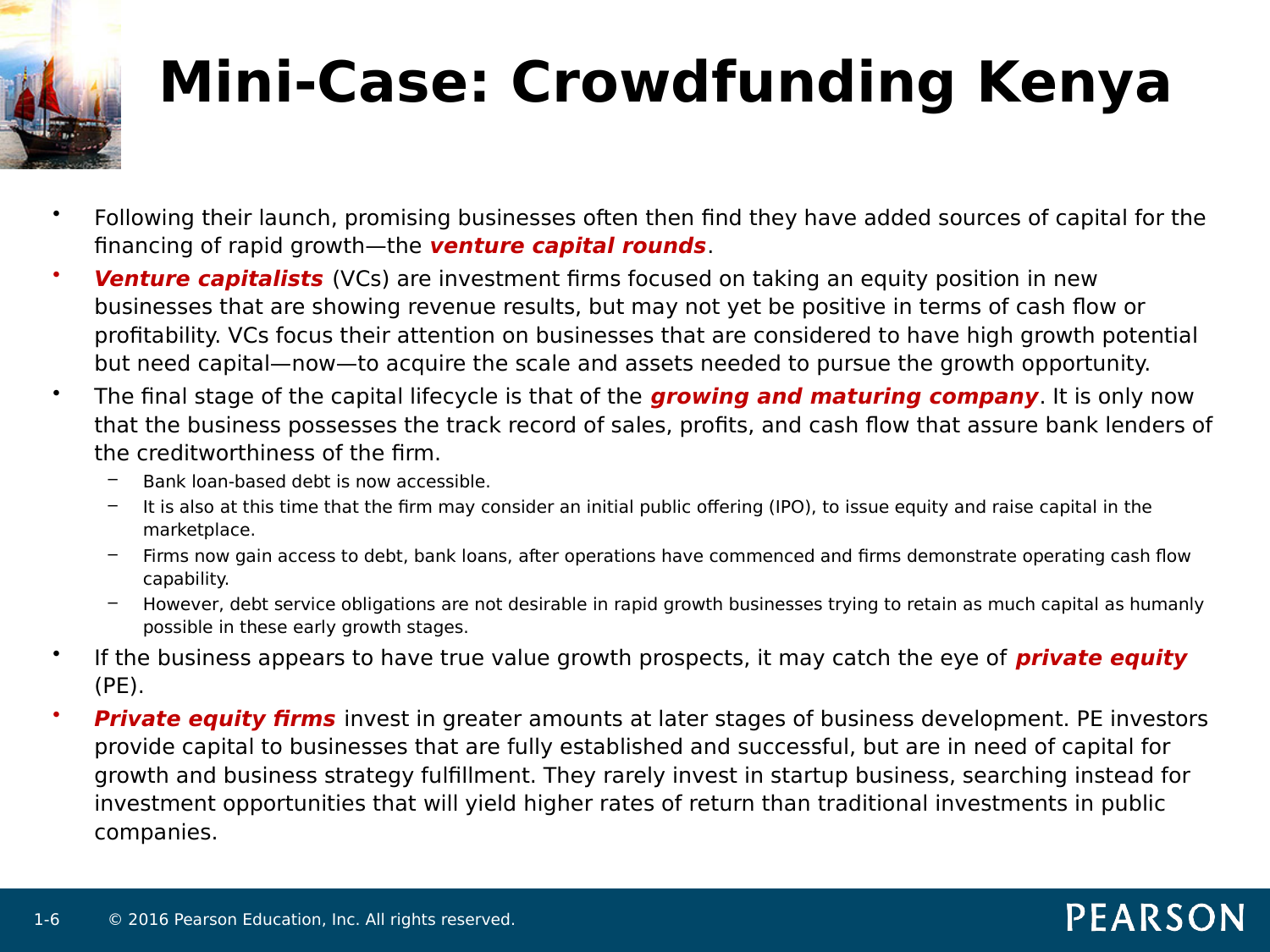

# Mini-Case: Crowdfunding Kenya
Following their launch, promising businesses often then find they have added sources of capital for the financing of rapid growth—the venture capital rounds.
Venture capitalists (VCs) are investment firms focused on taking an equity position in new businesses that are showing revenue results, but may not yet be positive in terms of cash flow or profitability. VCs focus their attention on businesses that are considered to have high growth potential but need capital—now—to acquire the scale and assets needed to pursue the growth opportunity.
The final stage of the capital lifecycle is that of the growing and maturing company. It is only now that the business possesses the track record of sales, profits, and cash flow that assure bank lenders of the creditworthiness of the firm.
Bank loan-based debt is now accessible.
It is also at this time that the firm may consider an initial public offering (IPO), to issue equity and raise capital in the marketplace.
Firms now gain access to debt, bank loans, after operations have commenced and firms demonstrate operating cash flow capability.
However, debt service obligations are not desirable in rapid growth businesses trying to retain as much capital as humanly possible in these early growth stages.
If the business appears to have true value growth prospects, it may catch the eye of private equity (PE).
Private equity firms invest in greater amounts at later stages of business development. PE investors provide capital to businesses that are fully established and successful, but are in need of capital for growth and business strategy fulfillment. They rarely invest in startup business, searching instead for investment opportunities that will yield higher rates of return than traditional investments in public companies.